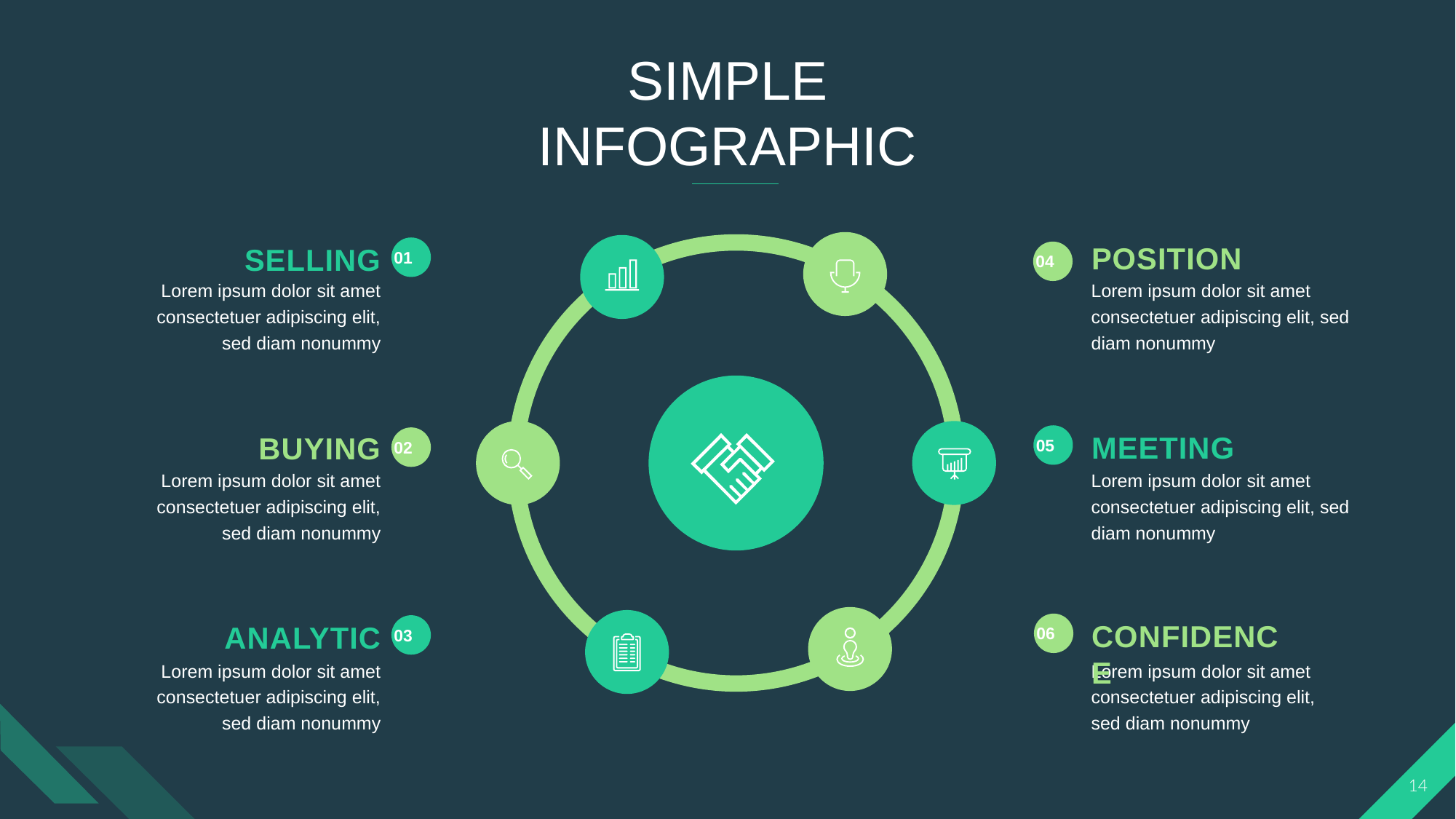

SIMPLE INFOGRAPHIC

POSITION

04

SELLING

01
Lorem ipsum dolor sit amet consectetuer adipiscing elit, sed diam nonummy
Lorem ipsum dolor sit amet consectetuer adipiscing elit, sed diam nonummy

MEETING

05
BUYING

02

Lorem ipsum dolor sit amet consectetuer adipiscing elit, sed diam nonummy
Lorem ipsum dolor sit amet consectetuer adipiscing elit, sed diam nonummy

CONFIDENCE

06
ANALYTIC

03
Lorem ipsum dolor sit amet consectetuer adipiscing elit, sed diam nonummy
Lorem ipsum dolor sit amet consectetuer adipiscing elit, sed diam nonummy